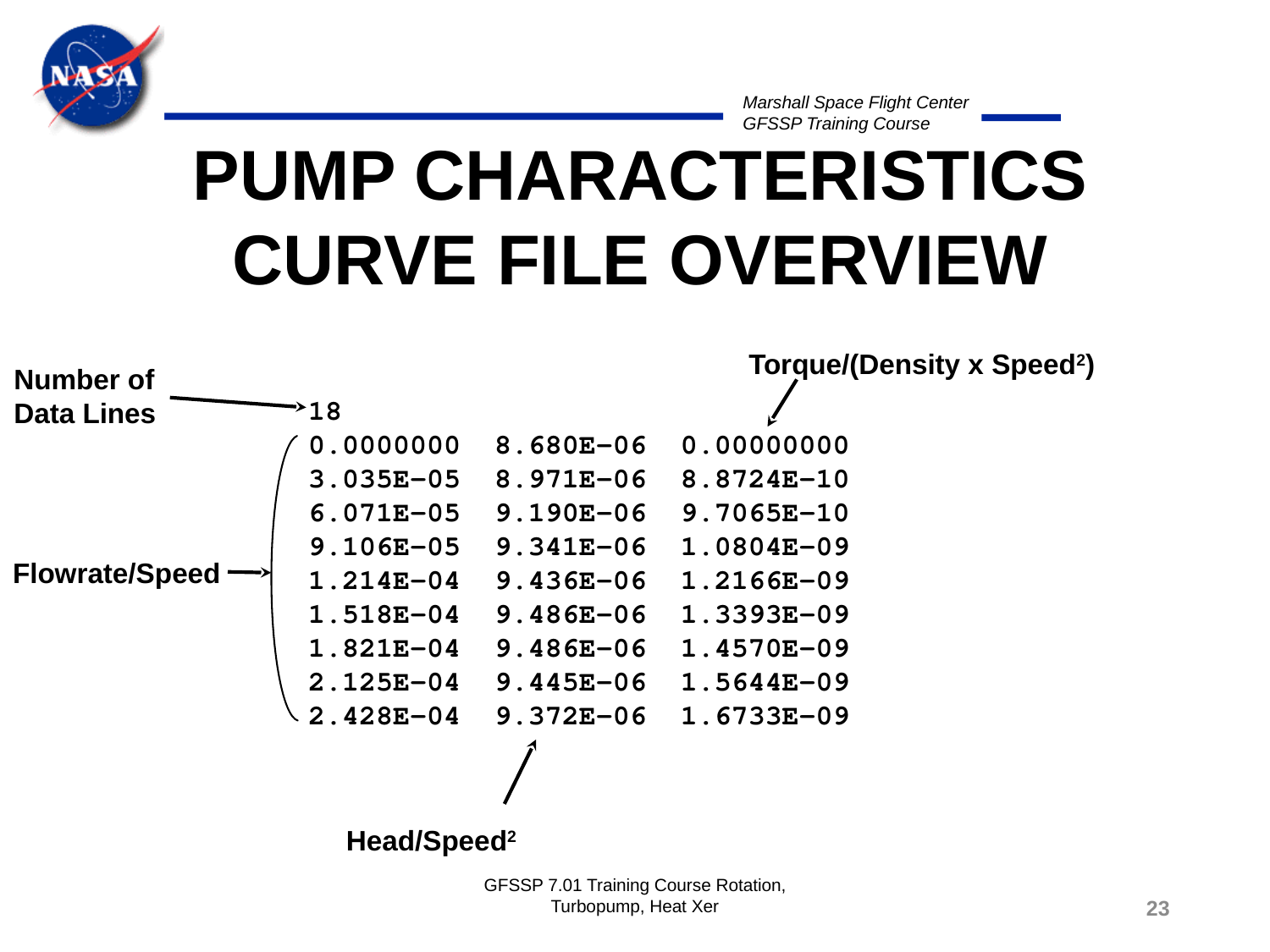

# PUMP CHARACTERISTICS CURVE FILE OVERVIEW
Torque/(Density x Speed2)
Number of
Data Lines

18
0.0000000  8.680E-06  0.00000000
3.035E-05  8.971E-06  8.8724E-10
6.071E-05  9.190E-06  9.7065E-10
9.106E-05  9.341E-06  1.0804E-09
1.214E-04  9.436E-06  1.2166E-09
1.518E-04  9.486E-06  1.3393E-09
1.821E-04  9.486E-06  1.4570E-09
2.125E-04  9.445E-06  1.5644E-09
2.428E-04  9.372E-06  1.6733E-09

Flowrate/Speed

Head/Speed2
GFSSP 7.01 Training Course Rotation, Turbopump, Heat Xer
23